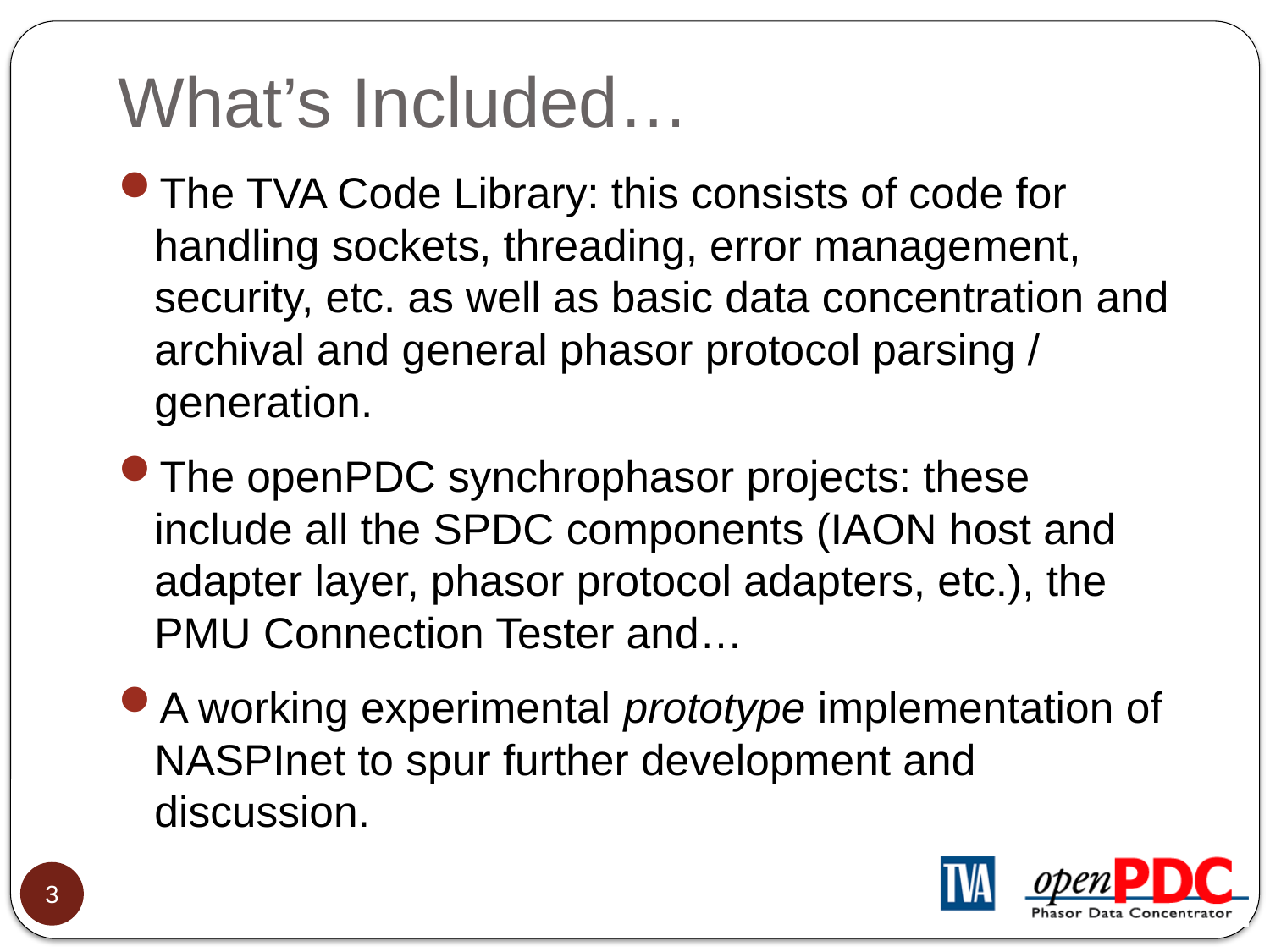

# What’s Included…
The TVA Code Library: this consists of code for handling sockets, threading, error management, security, etc. as well as basic data concentration and archival and general phasor protocol parsing / generation.
The openPDC synchrophasor projects: these include all the SPDC components (IAON host and adapter layer, phasor protocol adapters, etc.), the PMU Connection Tester and…
A working experimental prototype implementation of NASPInet to spur further development and discussion.
3